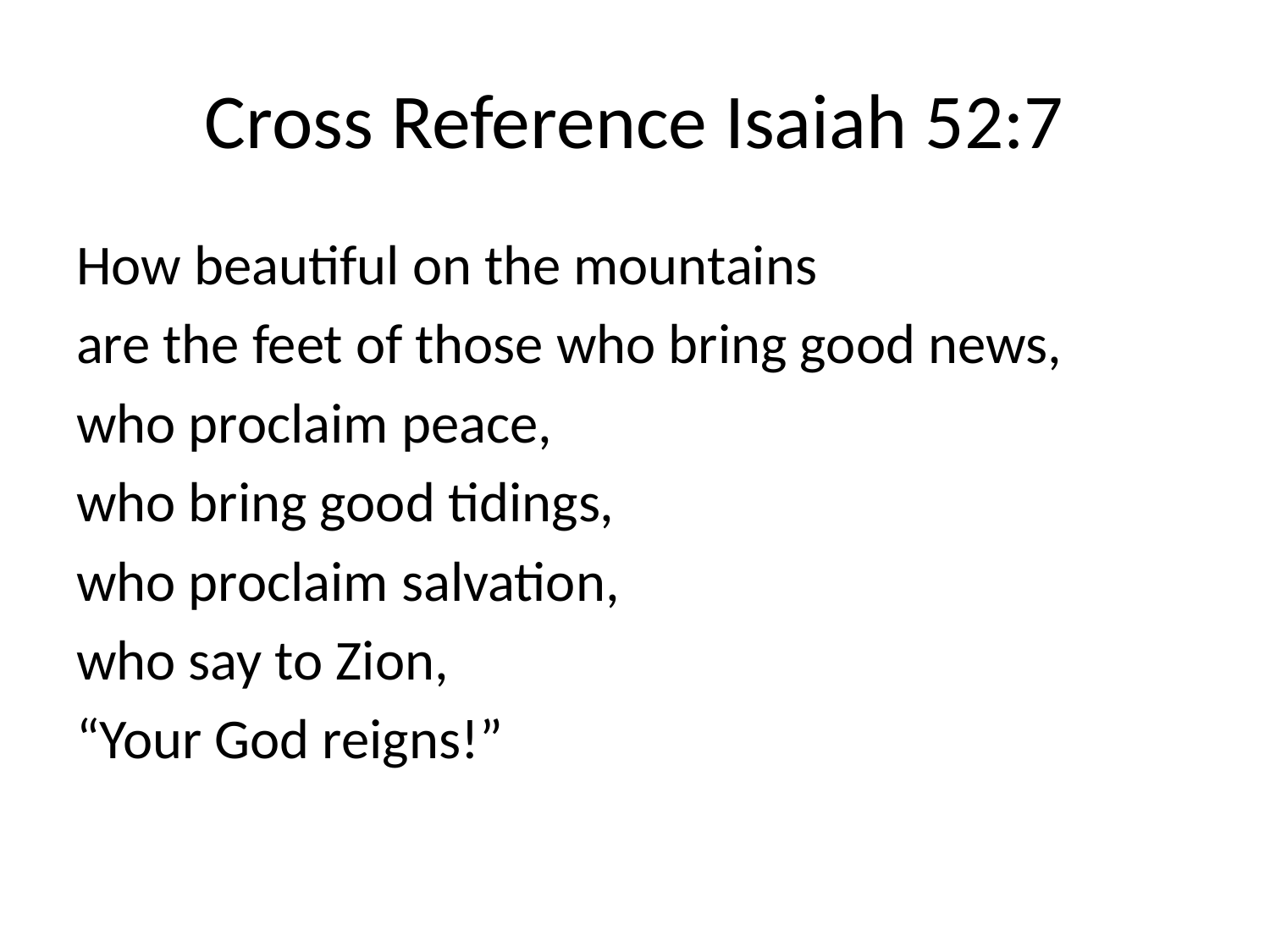

# Cross Reference Isaiah 52:7
How beautiful on the mountains
are the feet of those who bring good news,
who proclaim peace,
who bring good tidings,
who proclaim salvation,
who say to Zion,
“Your God reigns!”